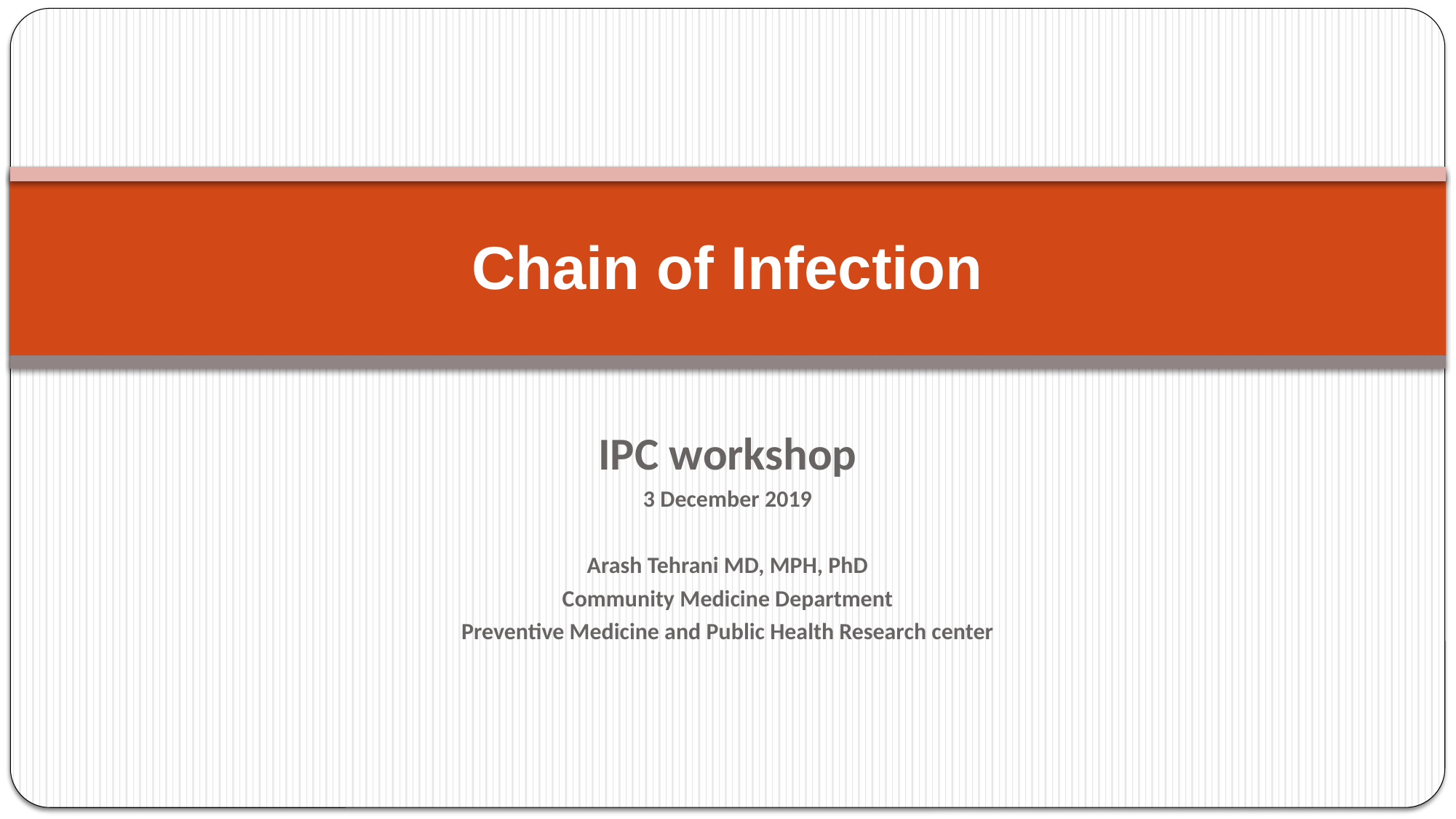

# Chain of Infection
IPC workshop
3 December 2019

Arash Tehrani MD, MPH, PhD
Community Medicine Department
Preventive Medicine and Public Health Research center